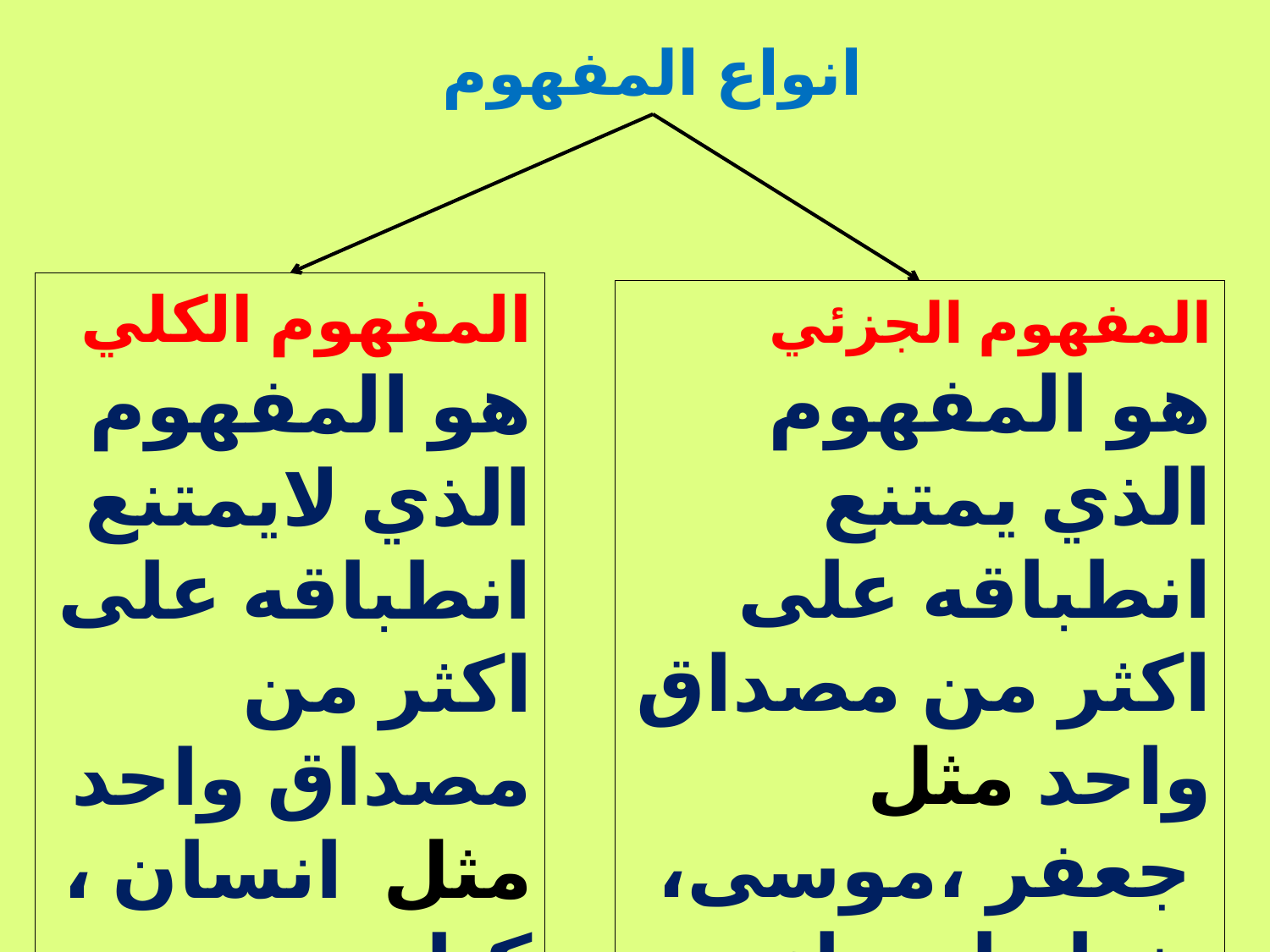

# انواع المفهوم
المفهوم الكلي
هو المفهوم الذي لايمتنع انطباقه على اكثر من مصداق واحد مثل  انسان ، كتاب ،مدرسة
المفهوم الجزئي
هو المفهوم الذي يمتنع انطباقه على اكثر من مصداق واحد مثل
 جعفر ،موسى، بغداد،اسماء الاشارة ، الضمائر